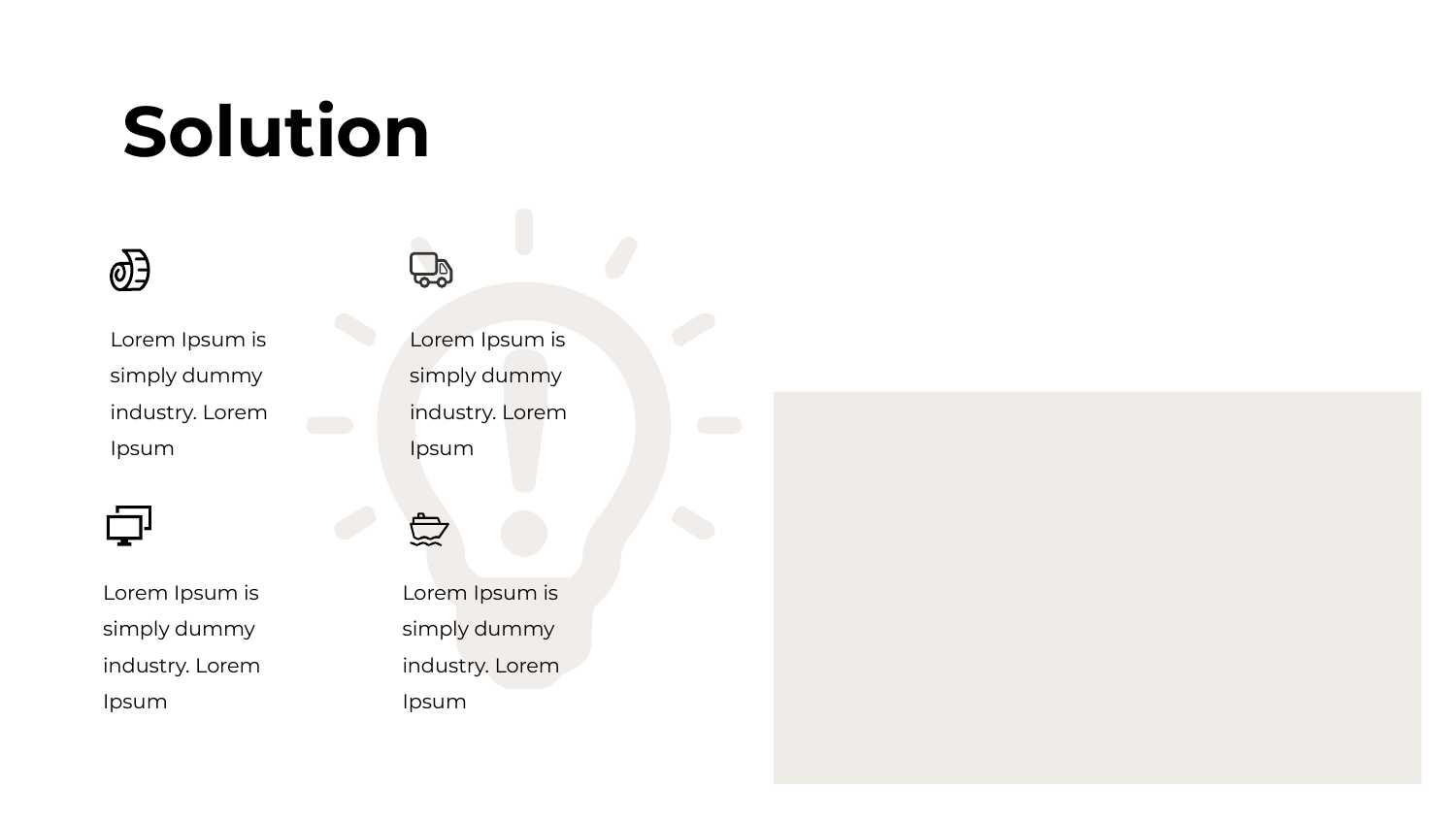

Solution

Lorem Ipsum is simply dummy
industry. Lorem Ipsum
Lorem Ipsum is simply dummy
industry. Lorem Ipsum

Lorem Ipsum is simply dummy
industry. Lorem Ipsum
Lorem Ipsum is simply dummy
industry. Lorem Ipsum